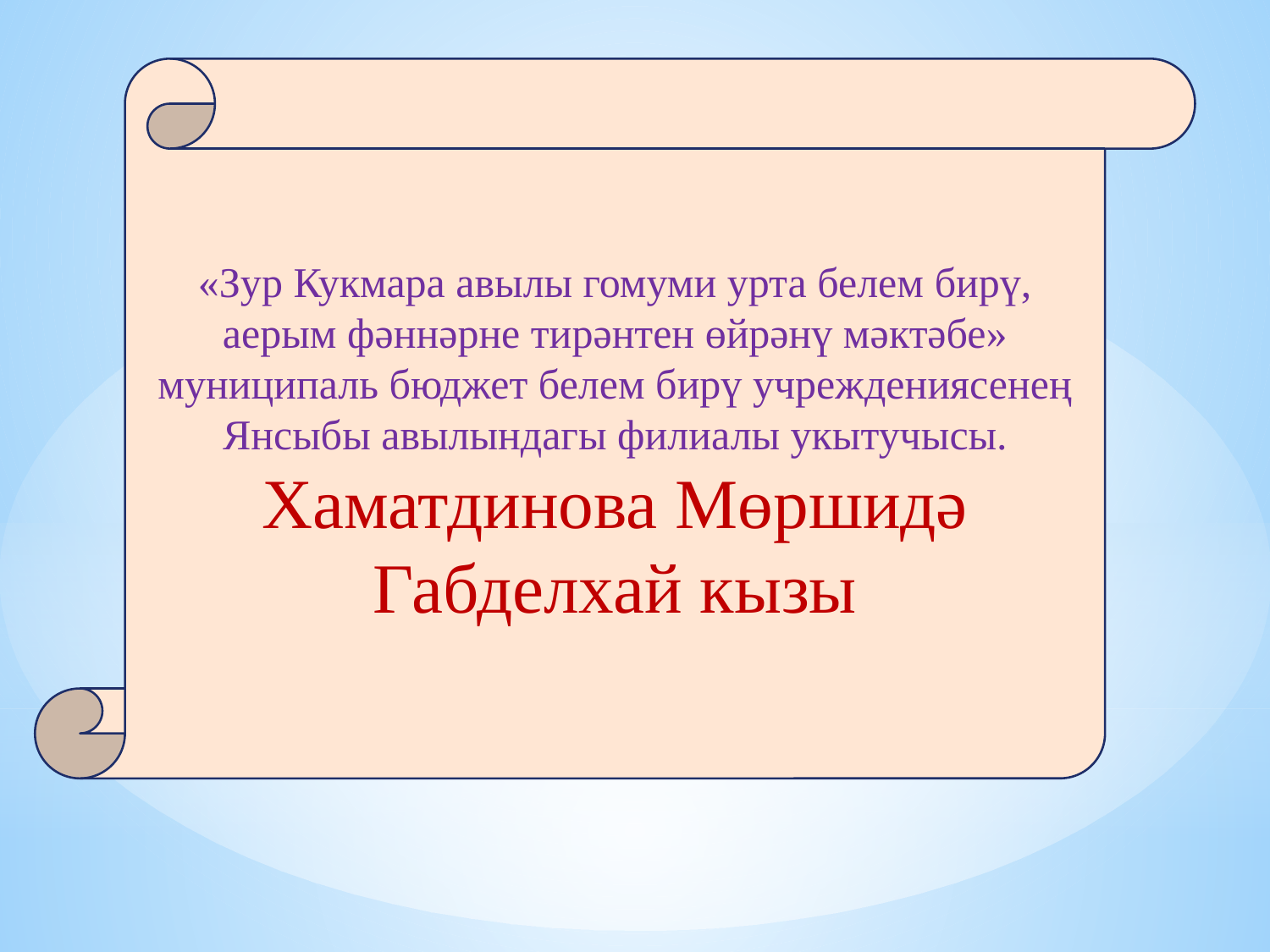

«Зур Кукмара авылы гомуми урта белем бирү, аерым фәннәрне тирәнтен өйрәнү мәктәбе» муниципаль бюджет белем бирү учреждениясенең Янсыбы авылындагы филиалы укытучысы.
Хаматдинова Мөршидә Габделхай кызы